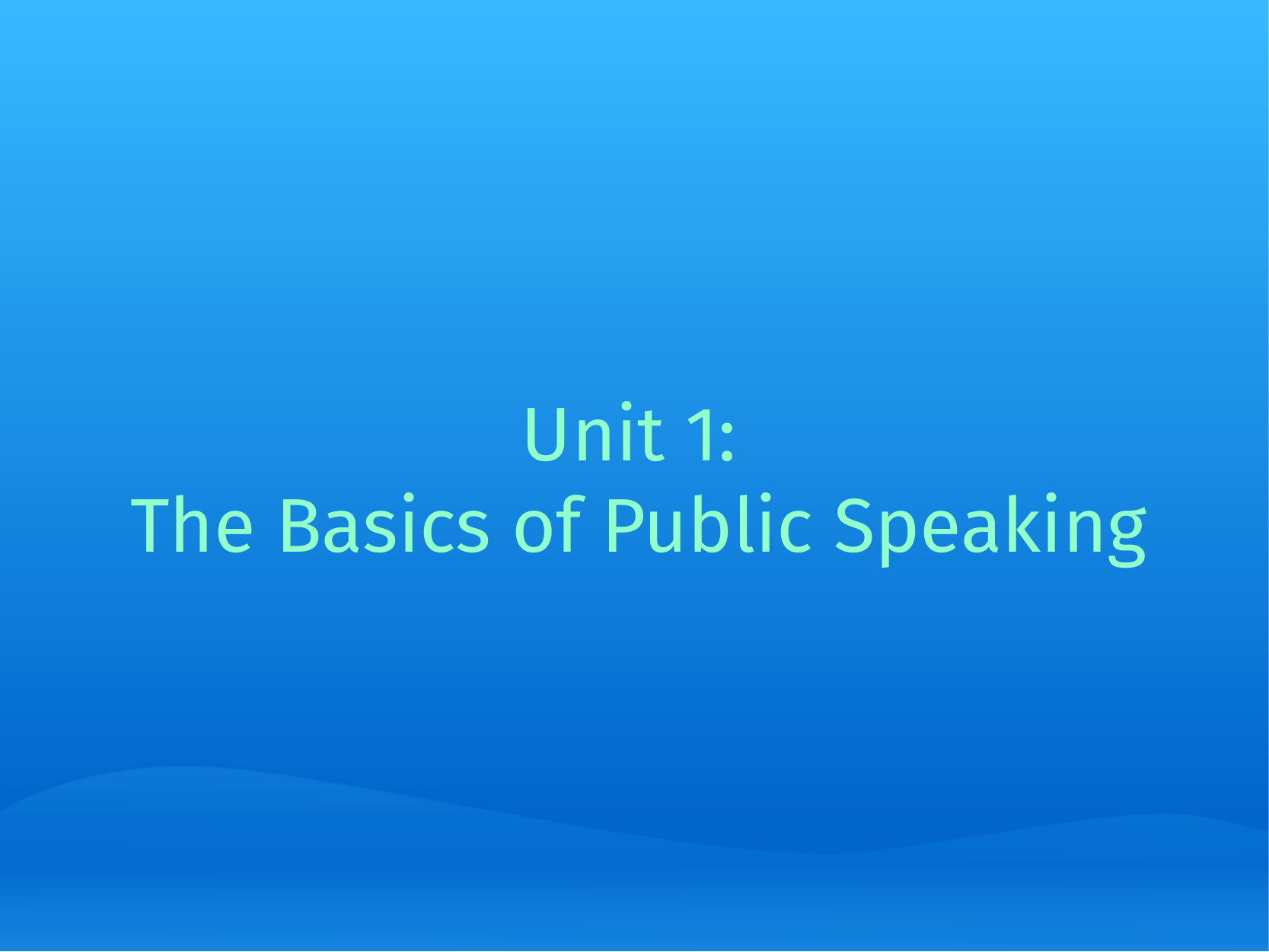

# Unit 1:
The Basics of Public Speaking